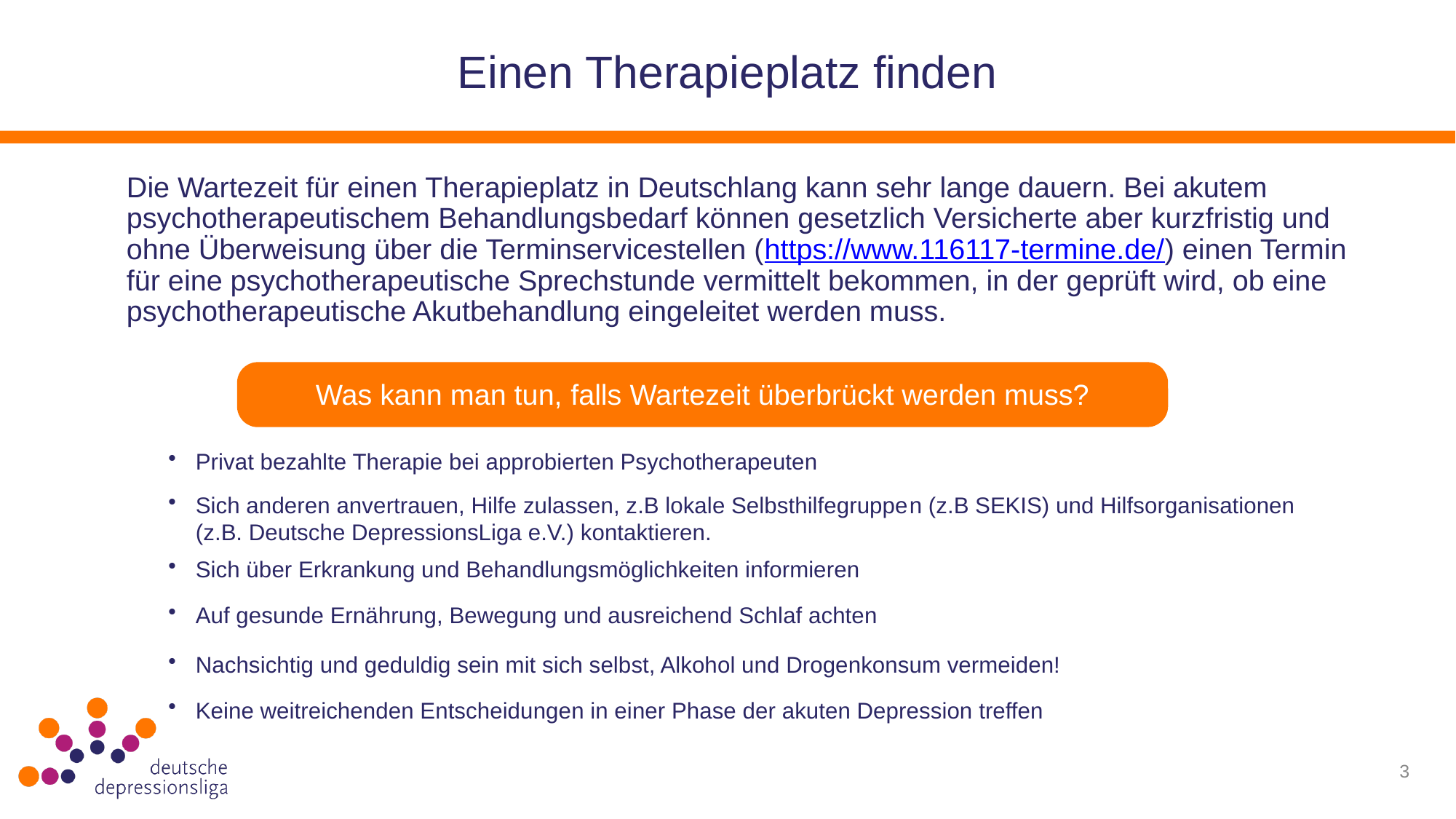

# Einen Therapieplatz finden
Die Wartezeit für einen Therapieplatz in Deutschlang kann sehr lange dauern. Bei akutem psychotherapeutischem Behandlungsbedarf können gesetzlich Versicherte aber kurzfristig und ohne Überweisung über die Terminservicestellen (https://www.116117-termine.de/) einen Termin für eine psychotherapeutische Sprechstunde vermittelt bekommen, in der geprüft wird, ob eine psychotherapeutische Akutbehandlung eingeleitet werden muss.

Was kann man tun, falls Wartezeit überbrückt werden muss?
Privat bezahlte Therapie bei approbierten Psychotherapeuten
Sich anderen anvertrauen, Hilfe zulassen, z.B lokale Selbsthilfegruppen (z.B SEKIS) und Hilfsorganisationen (z.B. Deutsche DepressionsLiga e.V.) kontaktieren.
Sich über Erkrankung und Behandlungsmöglichkeiten informieren
Auf gesunde Ernährung, Bewegung und ausreichend Schlaf achten
Nachsichtig und geduldig sein mit sich selbst, Alkohol und Drogenkonsum vermeiden!

Keine weitreichenden Entscheidungen in einer Phase der akuten Depression treffen
3